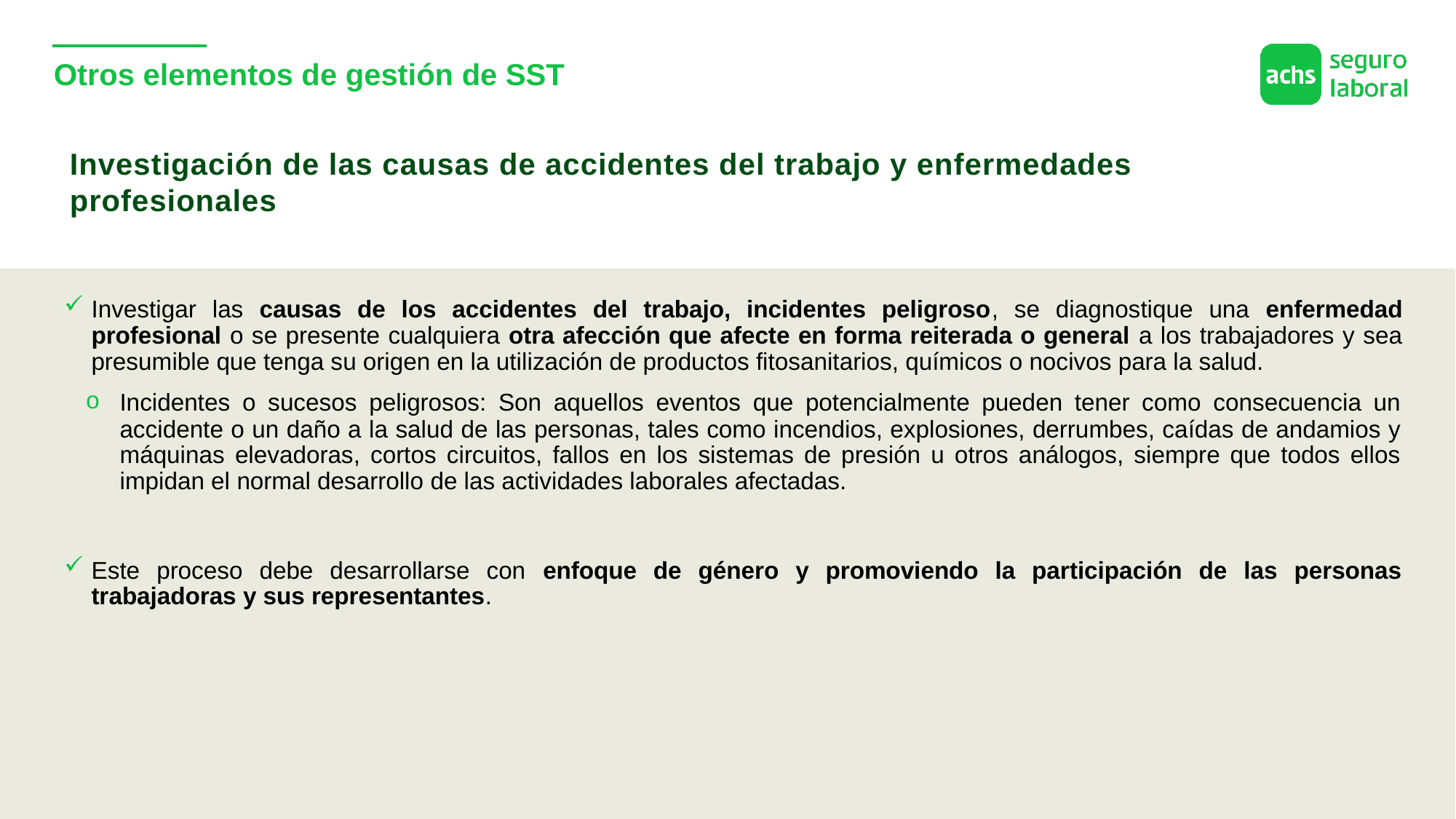

# Otros elementos de gestión de SST
Investigación de las causas de accidentes del trabajo y enfermedades
profesionales

Investigar las causas de los accidentes del trabajo, incidentes peligroso, se diagnostique una enfermedad profesional o se presente cualquiera otra afección que afecte en forma reiterada o general a los trabajadores y sea presumible que tenga su origen en la utilización de productos fitosanitarios, químicos o nocivos para la salud.
Incidentes o sucesos peligrosos: Son aquellos eventos que potencialmente pueden tener como consecuencia un accidente o un daño a la salud de las personas, tales como incendios, explosiones, derrumbes, caídas de andamios y máquinas elevadoras, cortos circuitos, fallos en los sistemas de presión u otros análogos, siempre que todos ellos impidan el normal desarrollo de las actividades laborales afectadas.

Este proceso debe desarrollarse con enfoque de género y promoviendo la participación de las personas trabajadoras y sus representantes.